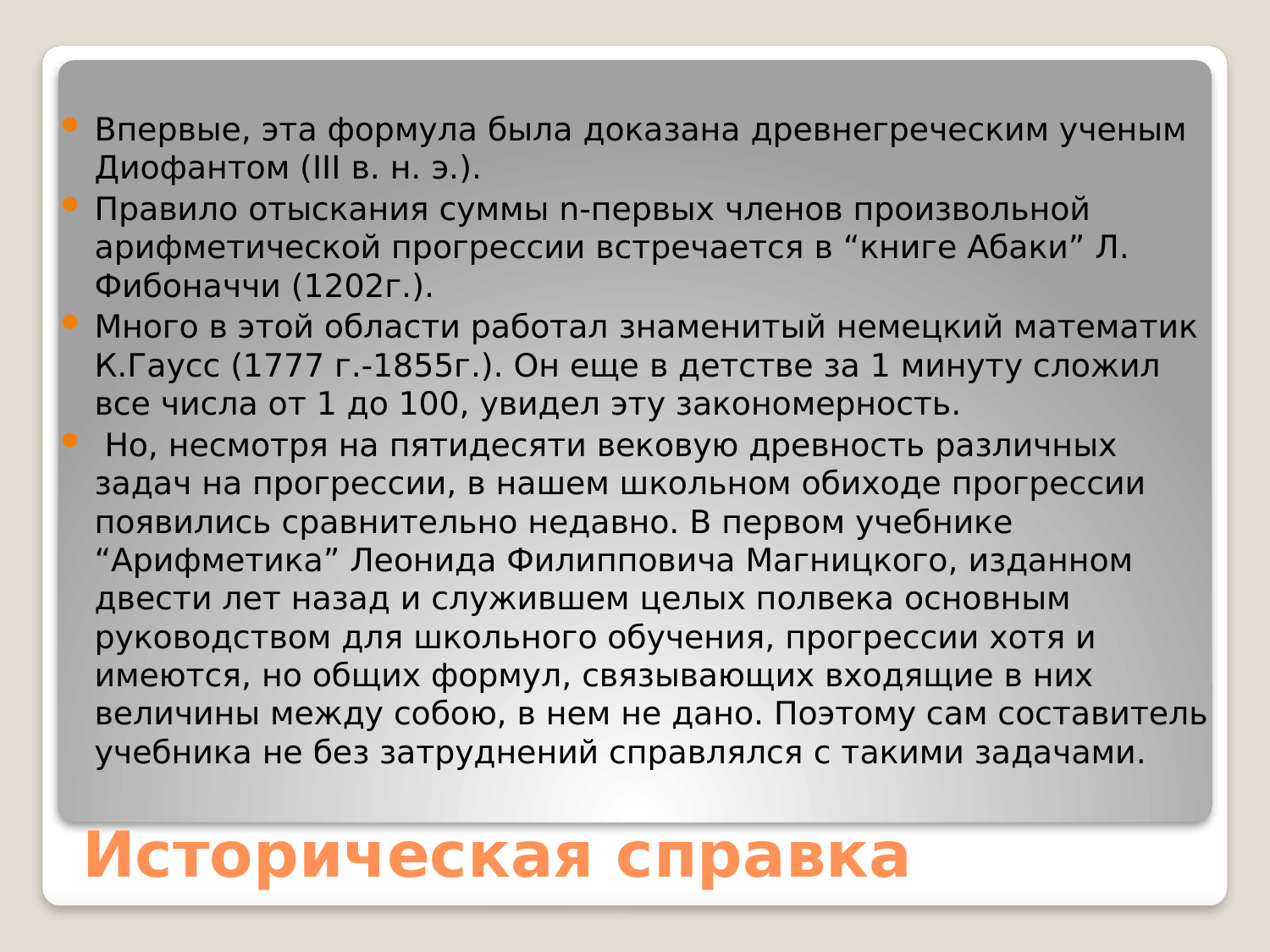

Впервые, эта формула была доказана древнегреческим ученым Диофантом (III в. н. э.).
Правило отыскания суммы n-первых членов произвольной арифметической прогрессии встречается в “книге Абаки” Л. Фибоначчи (1202г.).
Много в этой области работал знаменитый немецкий математик К.Гаусс (1777 г.-1855г.). Он еще в детстве за 1 минуту сложил все числа от 1 до 100, увидел эту закономерность.
 Но, несмотря на пятидесяти вековую древность различных задач на прогрессии, в нашем школьном обиходе прогрессии появились сравнительно недавно. В первом учебнике “Арифметика” Леонида Филипповича Магницкого, изданном двести лет назад и служившем целых полвека основным руководством для школьного обучения, прогрессии хотя и имеются, но общих формул, связывающих входящие в них величины между собою, в нем не дано. Поэтому сам составитель учебника не без затруднений справлялся с такими задачами.
# Историческая справка